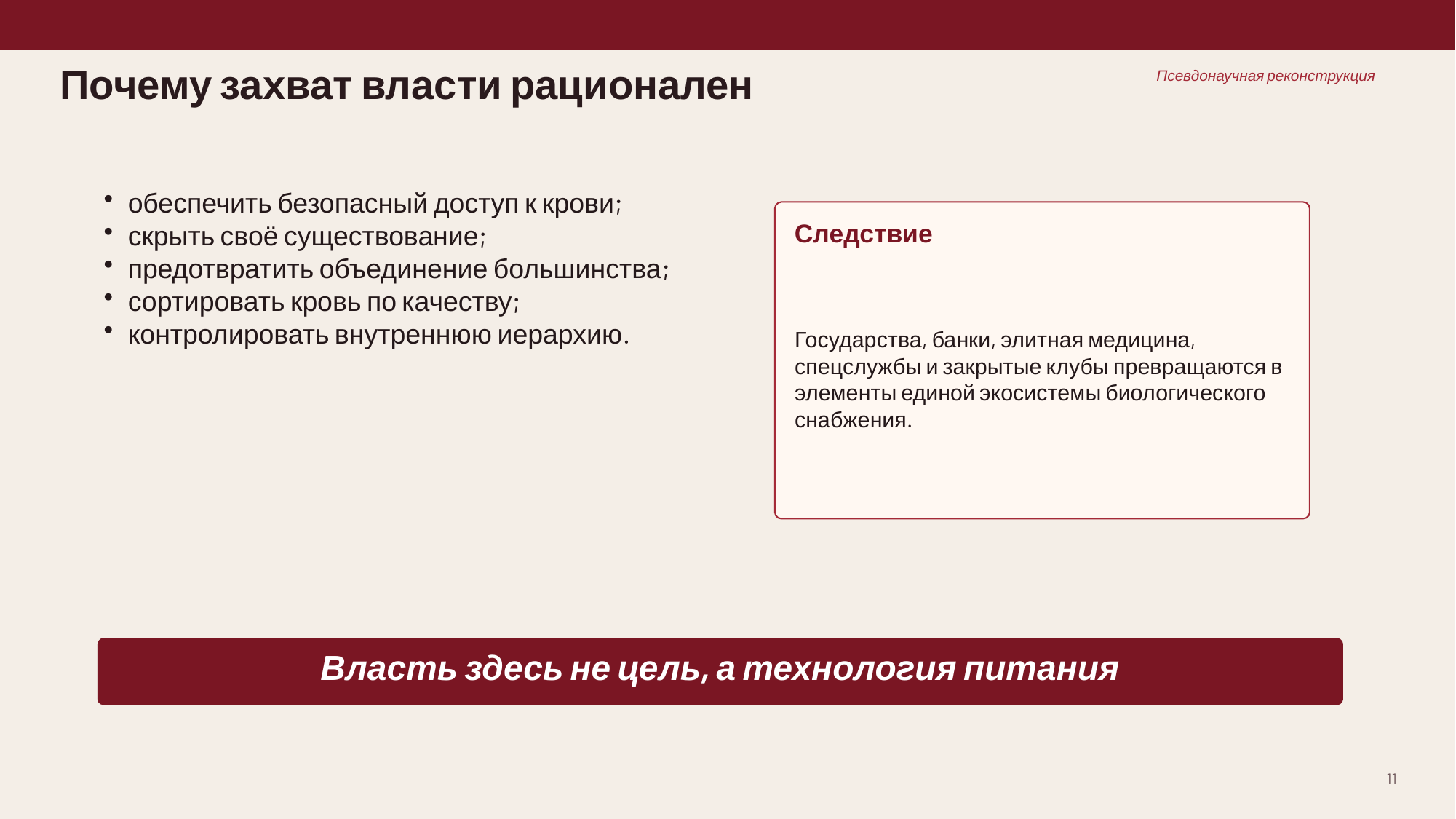

Почему захват власти рационален
Псевдонаучная реконструкция
обеспечить безопасный доступ к крови;
скрыть своё существование;
предотвратить объединение большинства;
сортировать кровь по качеству;
контролировать внутреннюю иерархию.

Следствие
Государства, банки, элитная медицина, спецслужбы и закрытые клубы превращаются в элементы единой экосистемы биологического снабжения.

Власть здесь не цель, а технология питания
11